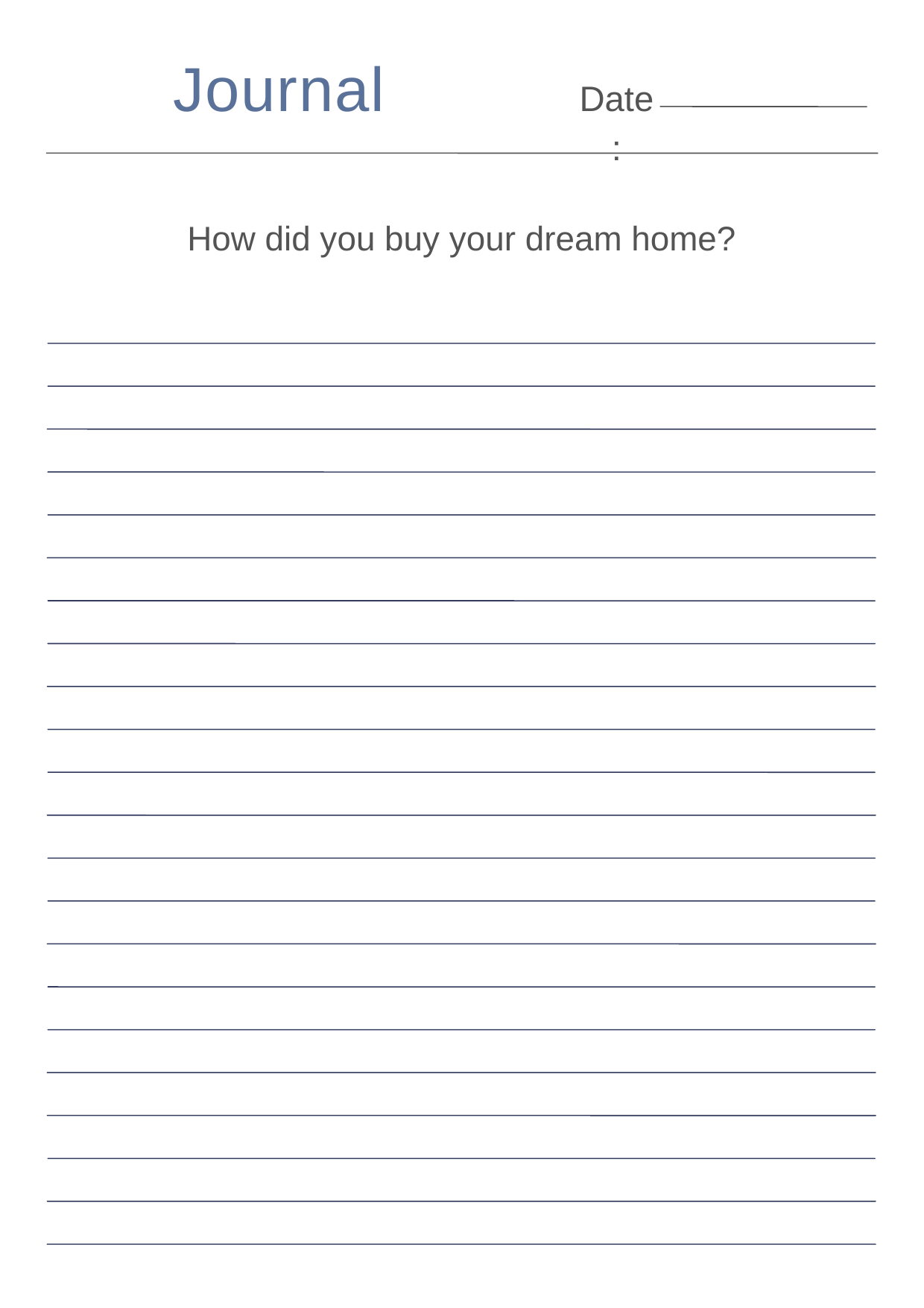

Journal
Date:

How did you buy your dream home?